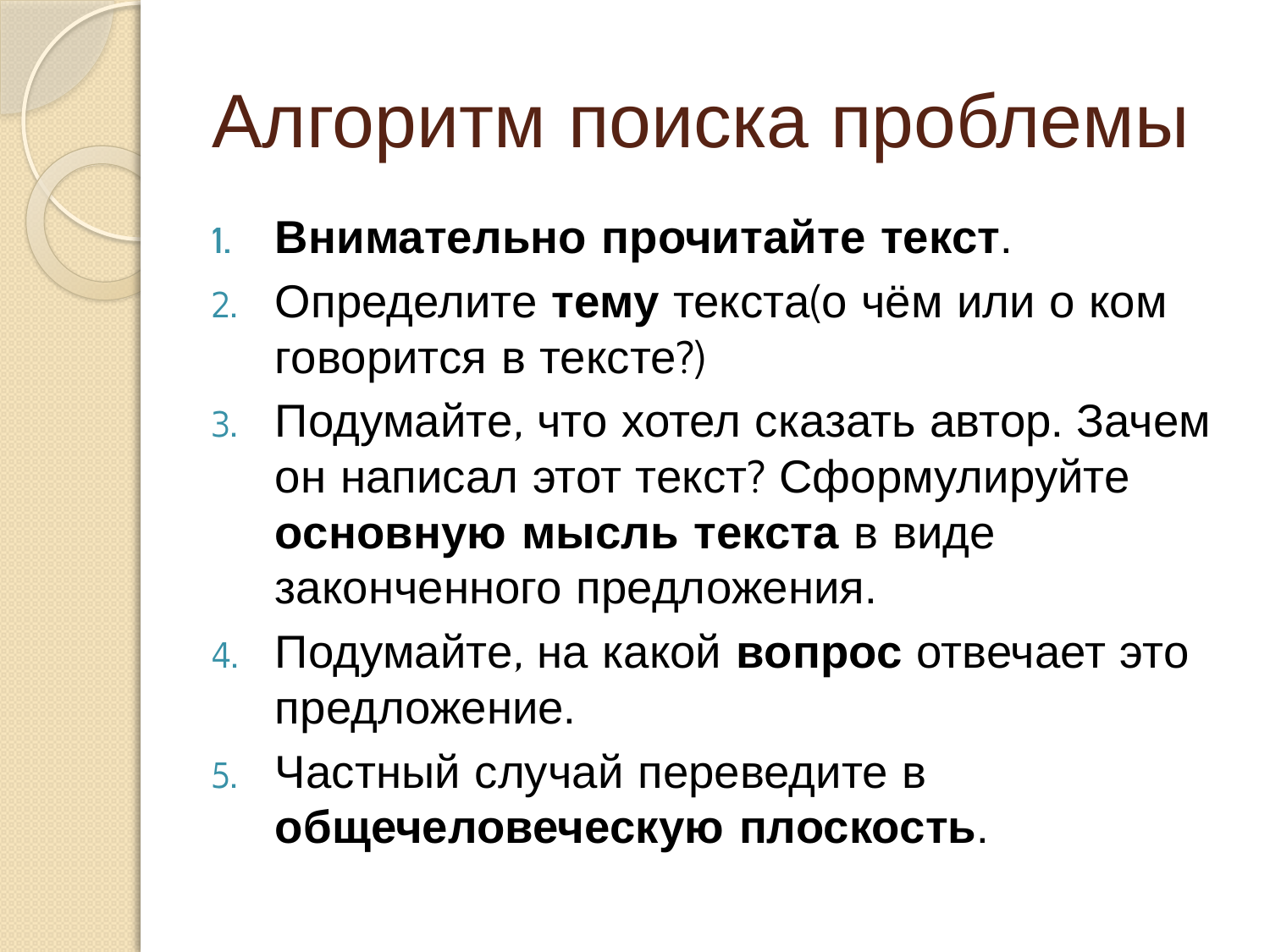

# Алгоритм поиска проблемы
Внимательно прочитайте текст.
Определите тему текста(о чём или о ком говорится в тексте?)
Подумайте, что хотел сказать автор. Зачем он написал этот текст? Сформулируйте основную мысль текста в виде законченного предложения.
Подумайте, на какой вопрос отвечает это предложение.
Частный случай переведите в общечеловеческую плоскость.